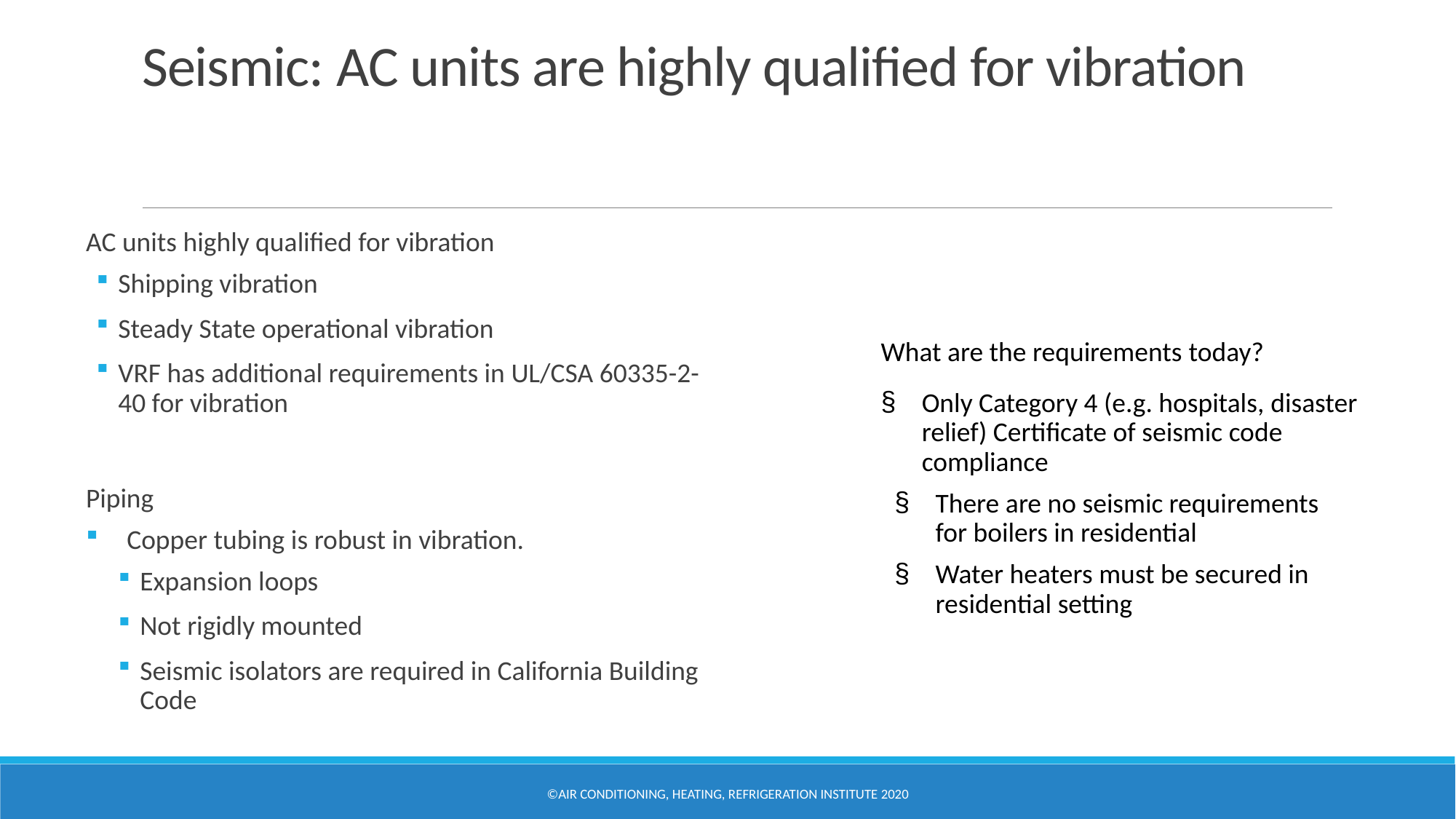

# Seismic: AC units are highly qualified for vibration
AC units highly qualified for vibration
Shipping vibration
Steady State operational vibration
VRF has additional requirements in UL/CSA 60335-2-40 for vibration

Piping
Copper tubing is robust in vibration.
Expansion loops
Not rigidly mounted
Seismic isolators are required in California Building Code

What are the requirements today?
Only Category 4 (e.g. hospitals, disaster relief) Certificate of seismic code compliance
There are no seismic requirements for boilers in residential
Water heaters must be secured in residential setting
©Air Conditioning, Heating, Refrigeration Institute 2020